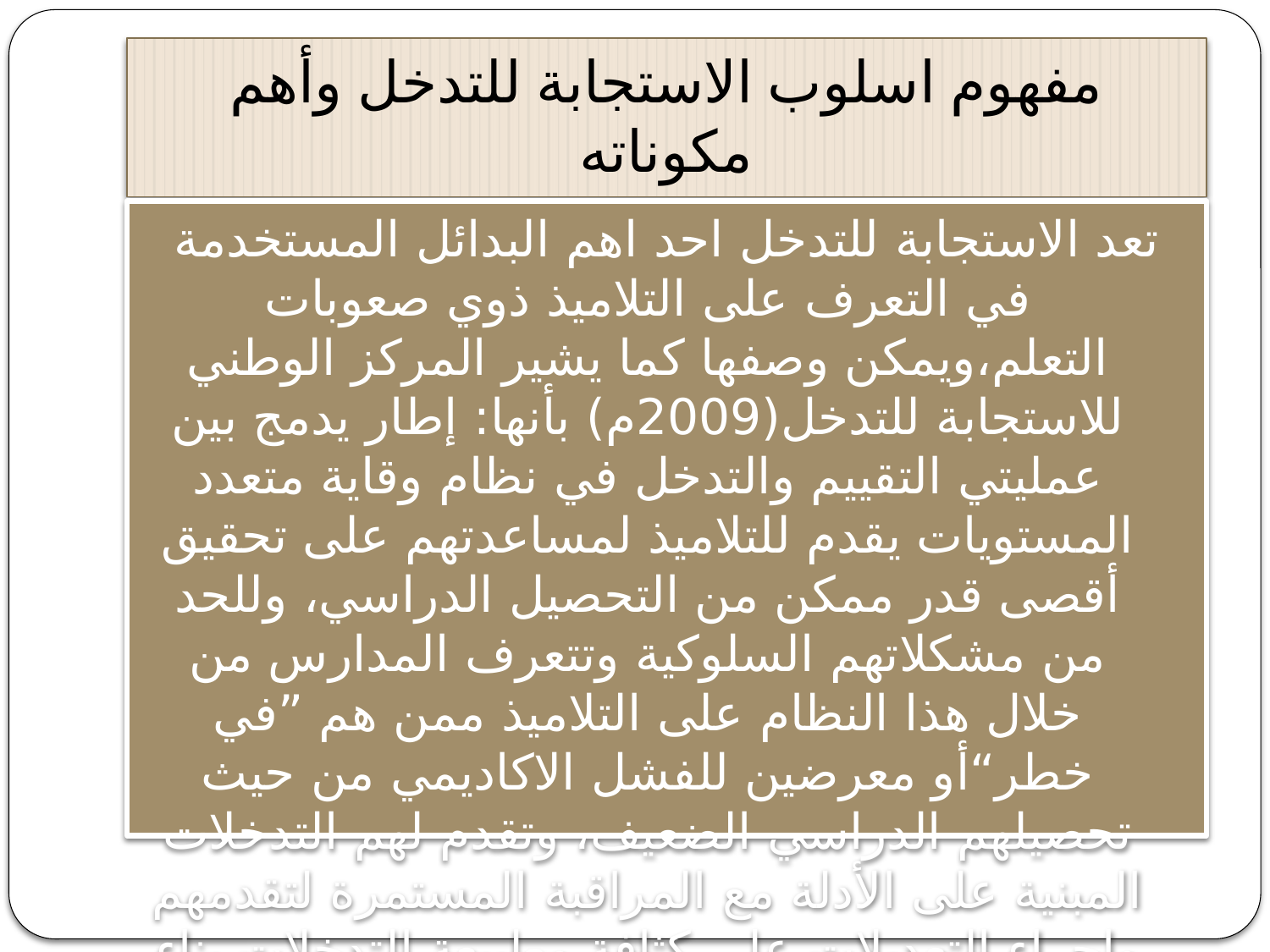

# مفهوم اسلوب الاستجابة للتدخل وأهم مكوناته
تعد الاستجابة للتدخل احد اهم البدائل المستخدمة في التعرف على التلاميذ ذوي صعوبات التعلم،ويمكن وصفها كما يشير المركز الوطني للاستجابة للتدخل(2009م) بأنها: إطار يدمج بين عمليتي التقييم والتدخل في نظام وقاية متعدد المستويات يقدم للتلاميذ لمساعدتهم على تحقيق أقصى قدر ممكن من التحصيل الدراسي، وللحد من مشكلاتهم السلوكية وتتعرف المدارس من خلال هذا النظام على التلاميذ ممن هم ”في خطر“أو معرضين للفشل الاكاديمي من حيث تحصيلهم الدراسي الضعيف، وتقدم لهم التدخلات المبنية على الأدلة مع المراقبة المستمرة لتقدمهم وإجراء التعديلات على كثافة وطبيعة التدخلات بناء على استجابة كل تلميذ للتدخل،ووفقاً لاستجابة التلاميذ لتلك التدخلات يتم التعرف على التلاميذ الذين لديهم صعوبات تعلم.